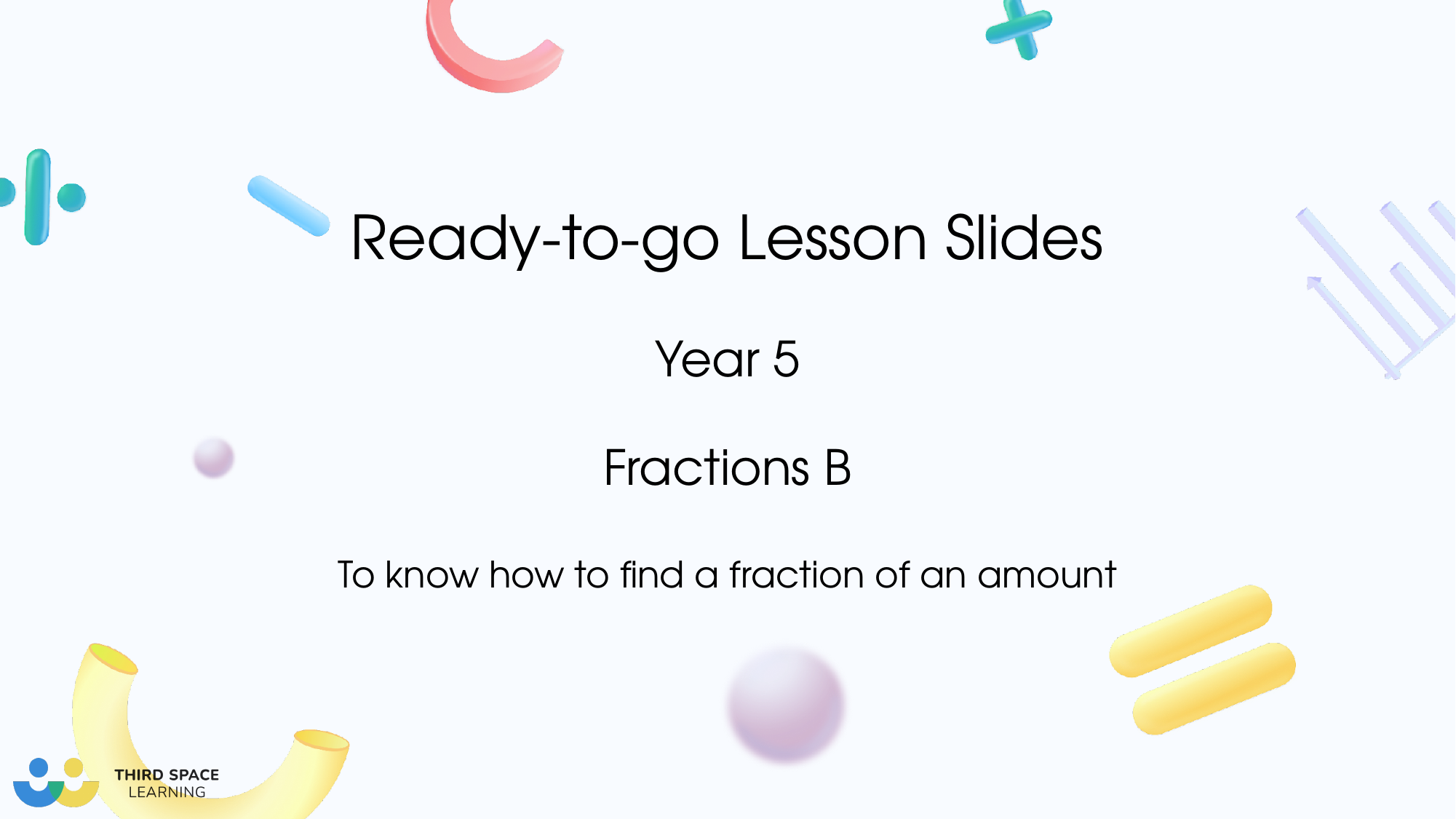

Year 5
Fractions B
To know how to find a fraction of an amount